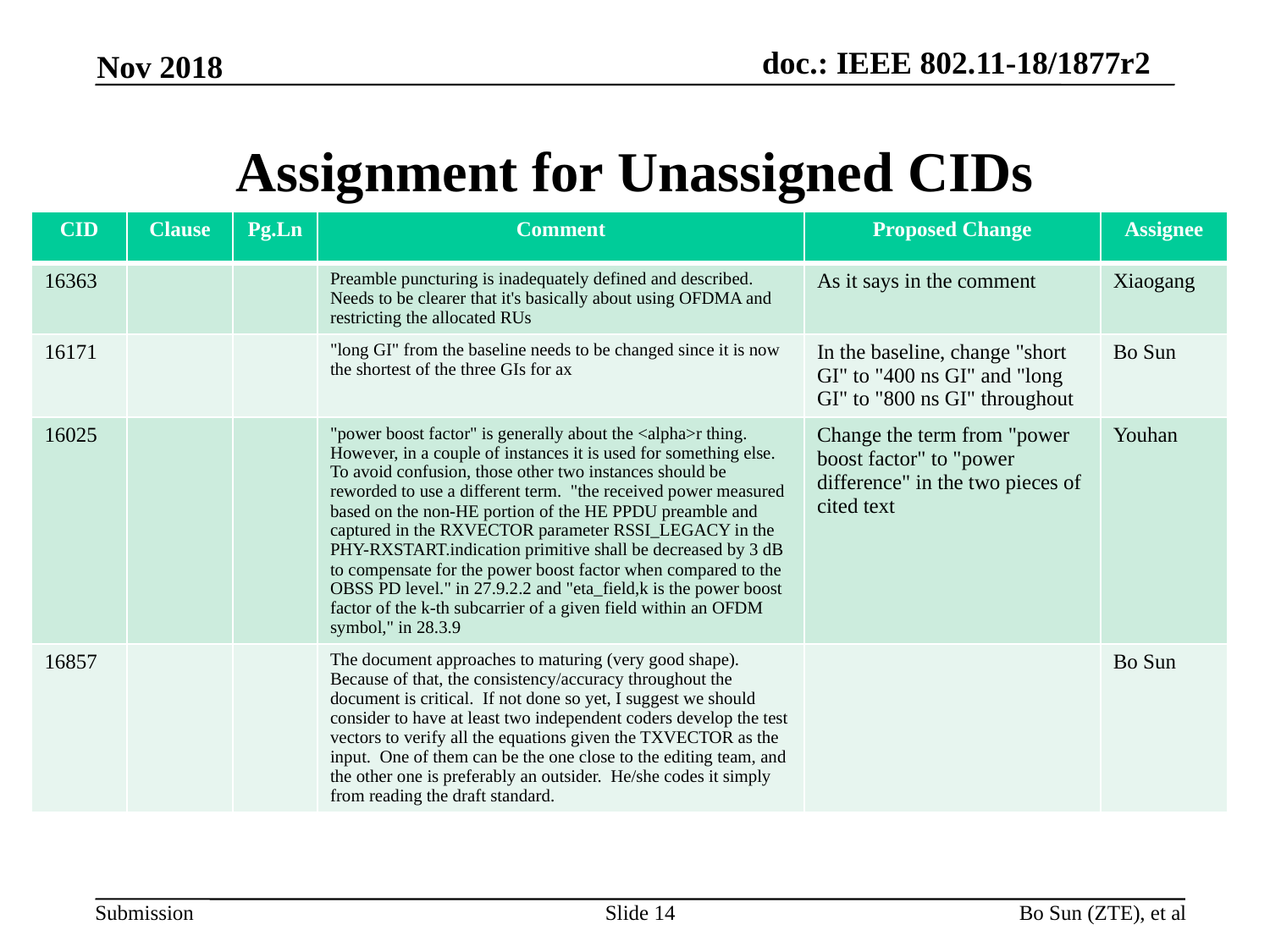

Nov 2018
# Assignment for Unassigned CIDs
| CID | Clause | Pg.Ln | Comment | Proposed Change | Assignee |
| --- | --- | --- | --- | --- | --- |
| 16363 |  |  | Preamble puncturing is inadequately defined and described. Needs to be clearer that it's basically about using OFDMA and restricting the allocated RUs | As it says in the comment | Xiaogang |
| 16171 |  |  | "long GI" from the baseline needs to be changed since it is now the shortest of the three GIs for ax | In the baseline, change "short GI" to "400 ns GI" and "long GI" to "800 ns GI" throughout | Bo Sun |
| 16025 |  |  | "power boost factor" is generally about the <alpha>r thing. However, in a couple of instances it is used for something else. To avoid confusion, those other two instances should be reworded to use a different term. "the received power measured based on the non-HE portion of the HE PPDU preamble and captured in the RXVECTOR parameter RSSI\_LEGACY in the PHY-RXSTART.indication primitive shall be decreased by 3 dB to compensate for the power boost factor when compared to the OBSS PD level." in 27.9.2.2 and "eta\_field,k is the power boost factor of the k-th subcarrier of a given field within an OFDM symbol," in 28.3.9 | Change the term from "power boost factor" to "power difference" in the two pieces of cited text | Youhan |
| 16857 |  |  | The document approaches to maturing (very good shape). Because of that, the consistency/accuracy throughout the document is critical. If not done so yet, I suggest we should consider to have at least two independent coders develop the test vectors to verify all the equations given the TXVECTOR as the input. One of them can be the one close to the editing team, and the other one is preferably an outsider. He/she codes it simply from reading the draft standard. |  | Bo Sun |
Slide 14
Bo Sun (ZTE), et al